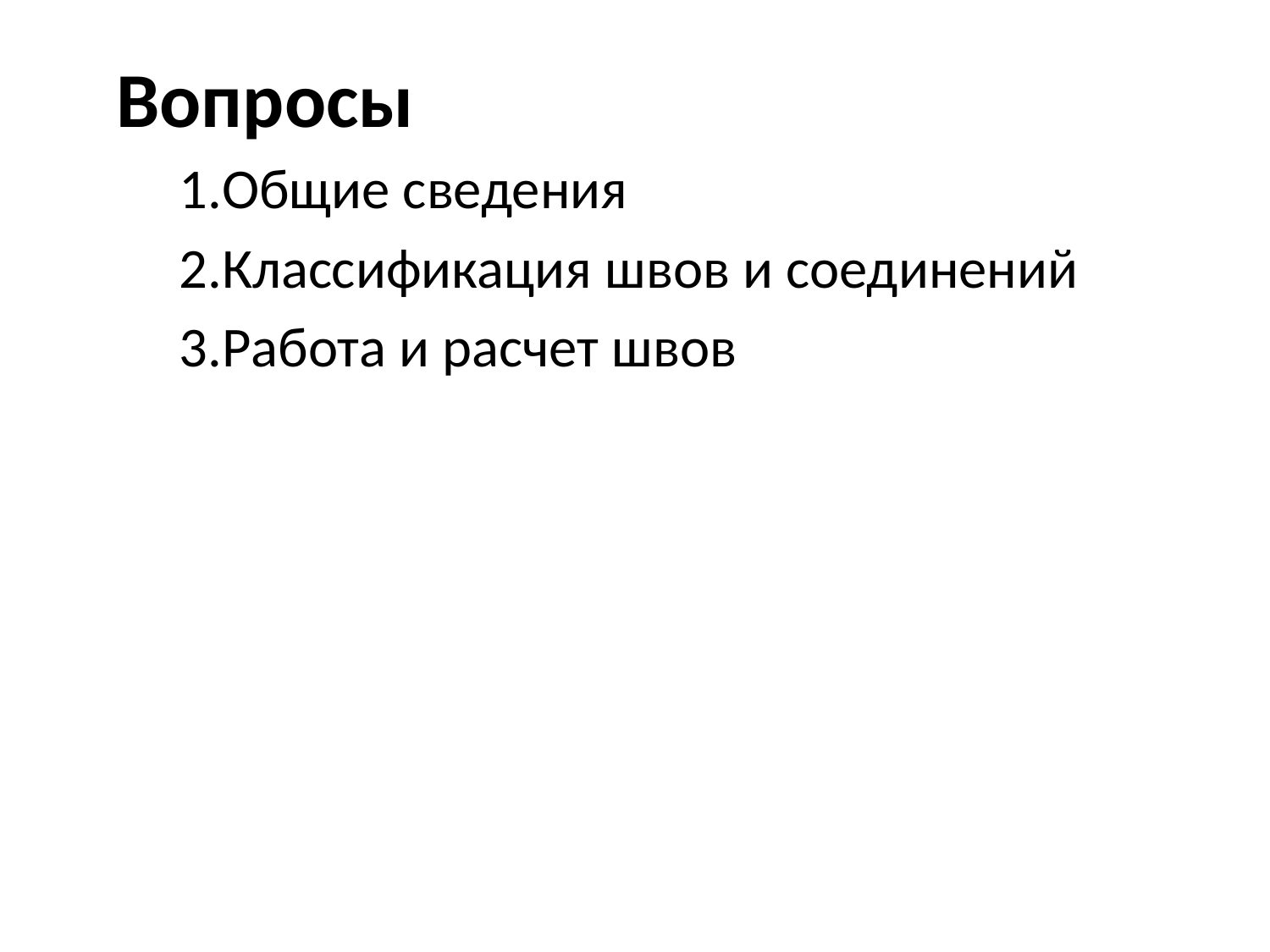

Вопросы
Общие сведения
Классификация швов и соединений
Работа и расчет швов